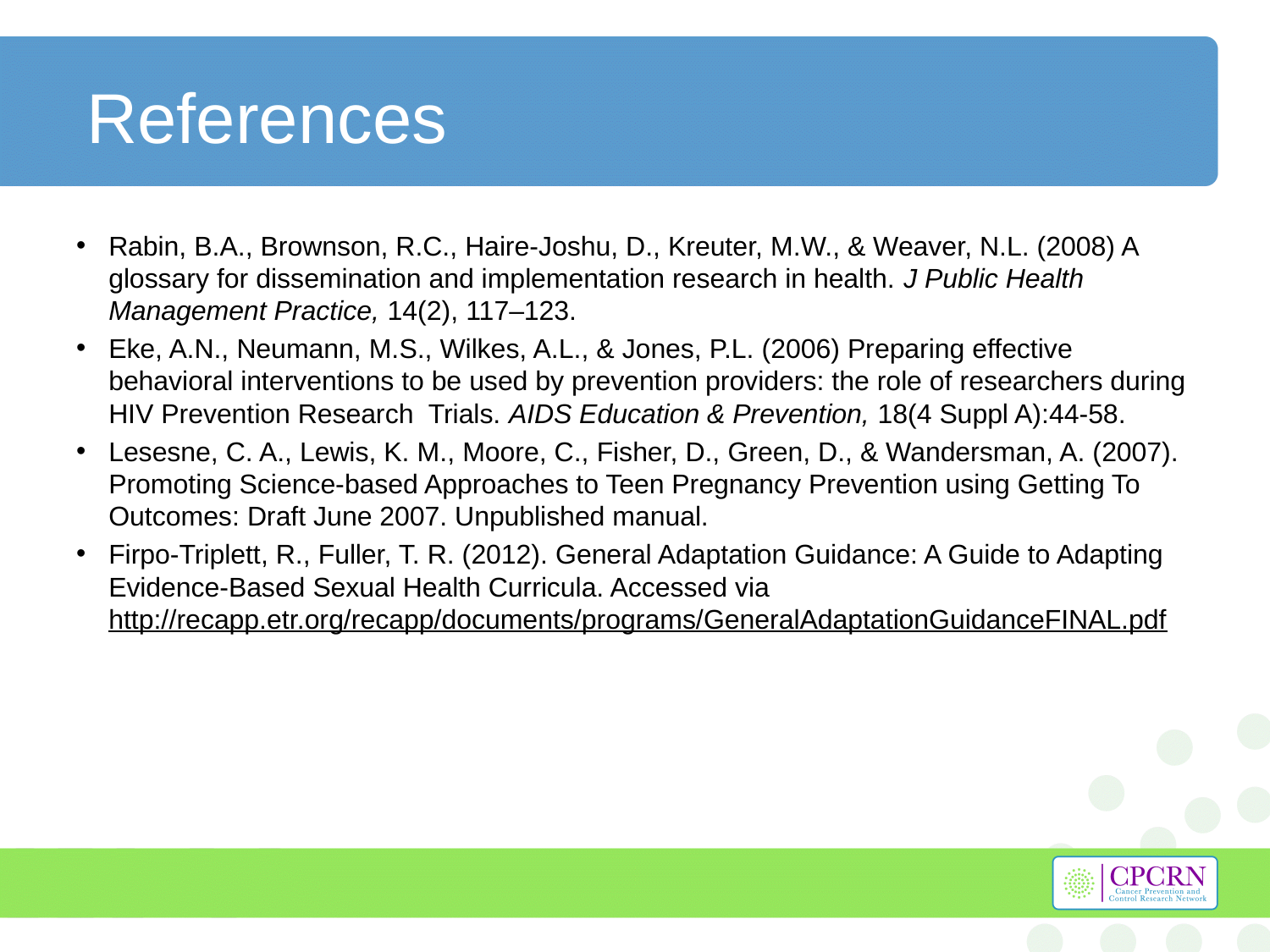

# References
Rabin, B.A., Brownson, R.C., Haire-Joshu, D., Kreuter, M.W., & Weaver, N.L. (2008) A glossary for dissemination and implementation research in health. J Public Health Management Practice, 14(2), 117–123.
Eke, A.N., Neumann, M.S., Wilkes, A.L., & Jones, P.L. (2006) Preparing effective behavioral interventions to be used by prevention providers: the role of researchers during HIV Prevention Research  Trials. AIDS Education & Prevention, 18(4 Suppl A):44-58.
Lesesne, C. A., Lewis, K. M., Moore, C., Fisher, D., Green, D., & Wandersman, A. (2007). Promoting Science-based Approaches to Teen Pregnancy Prevention using Getting To Outcomes: Draft June 2007. Unpublished manual.
Firpo-Triplett, R., Fuller, T. R. (2012). General Adaptation Guidance: A Guide to Adapting Evidence-Based Sexual Health Curricula. Accessed via http://recapp.etr.org/recapp/documents/programs/GeneralAdaptationGuidanceFINAL.pdf